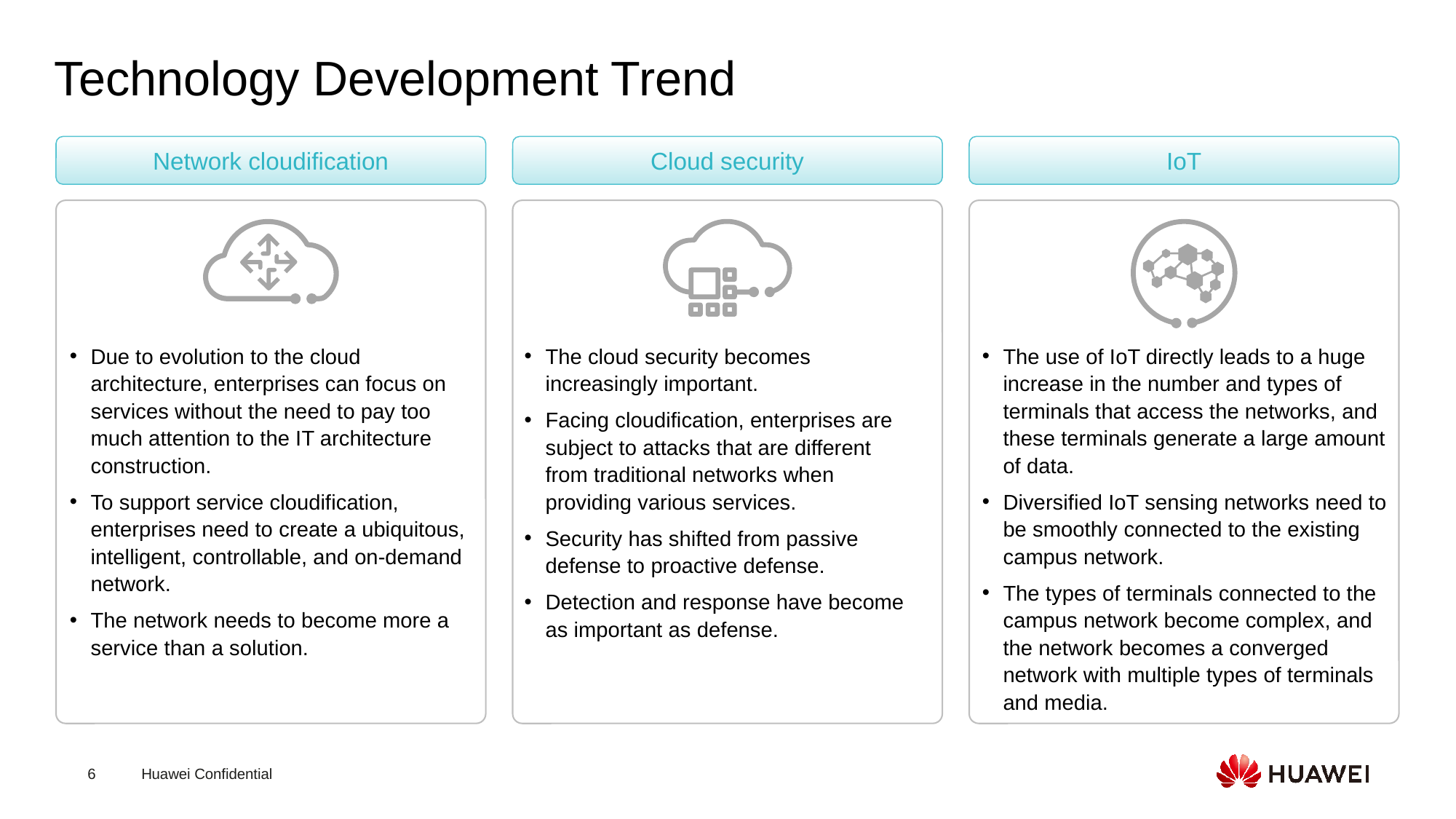

# Technology Development Trend
Network cloudification
Cloud security
IoT

Due to evolution to the cloud architecture, enterprises can focus on services without the need to pay too much attention to the IT architecture construction.
To support service cloudification, enterprises need to create a ubiquitous, intelligent, controllable, and on-demand network.
The network needs to become more a service than a solution.
The cloud security becomes increasingly important.
Facing cloudification, enterprises are subject to attacks that are different from traditional networks when providing various services.
Security has shifted from passive defense to proactive defense.
Detection and response have become as important as defense.
The use of IoT directly leads to a huge increase in the number and types of terminals that access the networks, and these terminals generate a large amount of data.
Diversified IoT sensing networks need to be smoothly connected to the existing campus network.
The types of terminals connected to the campus network become complex, and the network becomes a converged network with multiple types of terminals and media.